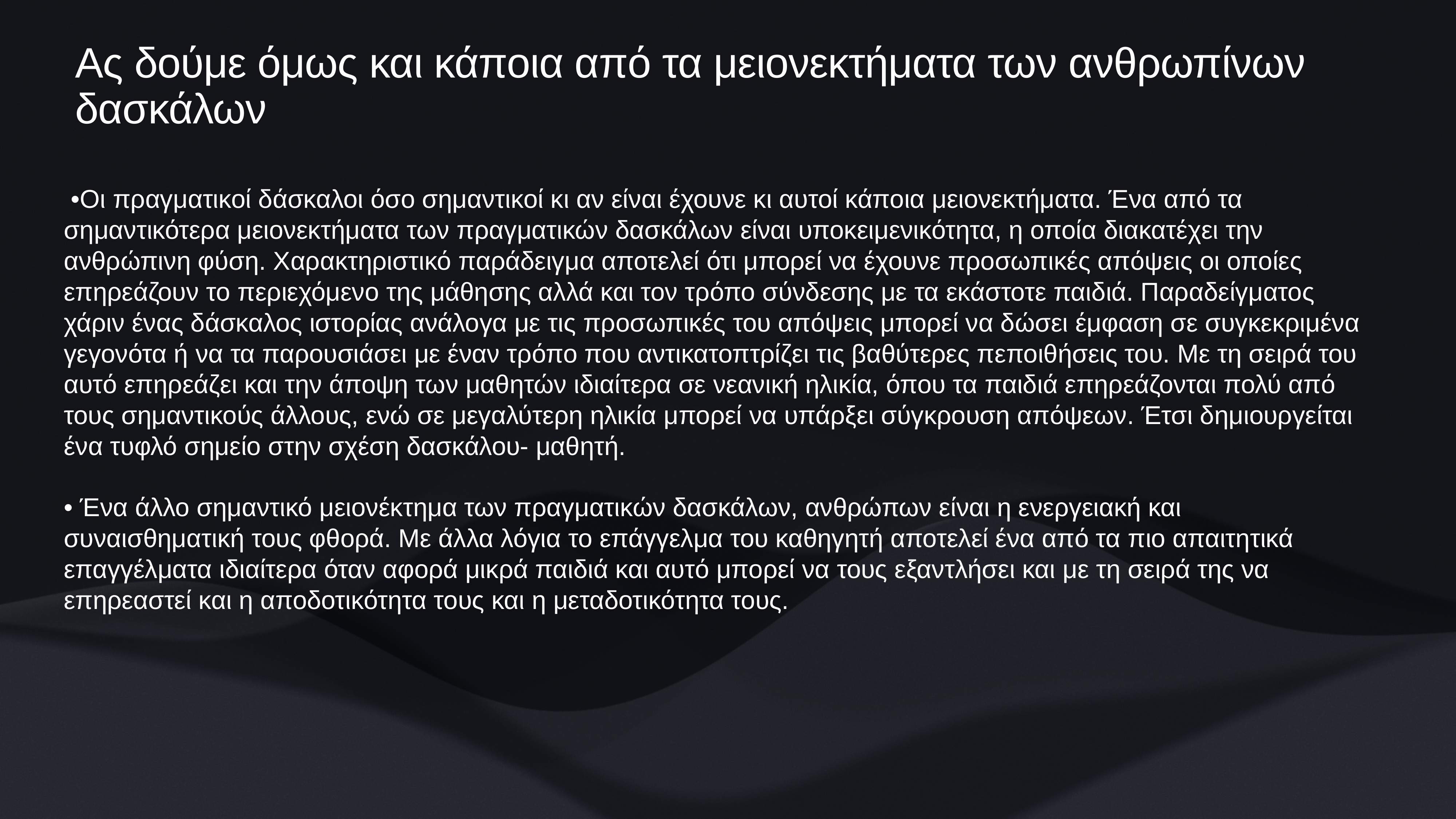

# Ας δούμε όμως και κάποια από τα μειονεκτήματα των ανθρωπίνων δασκάλων
 •Οι πραγματικοί δάσκαλοι όσο σημαντικοί κι αν είναι έχουνε κι αυτοί κάποια μειονεκτήματα. Ένα από τα σημαντικότερα μειονεκτήματα των πραγματικών δασκάλων είναι υποκειμενικότητα, η οποία διακατέχει την ανθρώπινη φύση. Χαρακτηριστικό παράδειγμα αποτελεί ότι μπορεί να έχουνε προσωπικές απόψεις οι οποίες επηρεάζουν το περιεχόμενο της μάθησης αλλά και τον τρόπο σύνδεσης με τα εκάστοτε παιδιά. Παραδείγματος χάριν ένας δάσκαλος ιστορίας ανάλογα με τις προσωπικές του απόψεις μπορεί να δώσει έμφαση σε συγκεκριμένα γεγονότα ή να τα παρουσιάσει με έναν τρόπο που αντικατοπτρίζει τις βαθύτερες πεποιθήσεις του. Με τη σειρά του αυτό επηρεάζει και την άποψη των μαθητών ιδιαίτερα σε νεανική ηλικία, όπου τα παιδιά επηρεάζονται πολύ από τους σημαντικούς άλλους, ενώ σε μεγαλύτερη ηλικία μπορεί να υπάρξει σύγκρουση απόψεων. Έτσι δημιουργείται ένα τυφλό σημείο στην σχέση δασκάλου- μαθητή.
• Ένα άλλο σημαντικό μειονέκτημα των πραγματικών δασκάλων, ανθρώπων είναι η ενεργειακή και συναισθηματική τους φθορά. Με άλλα λόγια το επάγγελμα του καθηγητή αποτελεί ένα από τα πιο απαιτητικά επαγγέλματα ιδιαίτερα όταν αφορά μικρά παιδιά και αυτό μπορεί να τους εξαντλήσει και με τη σειρά της να επηρεαστεί και η αποδοτικότητα τους και η μεταδοτικότητα τους.